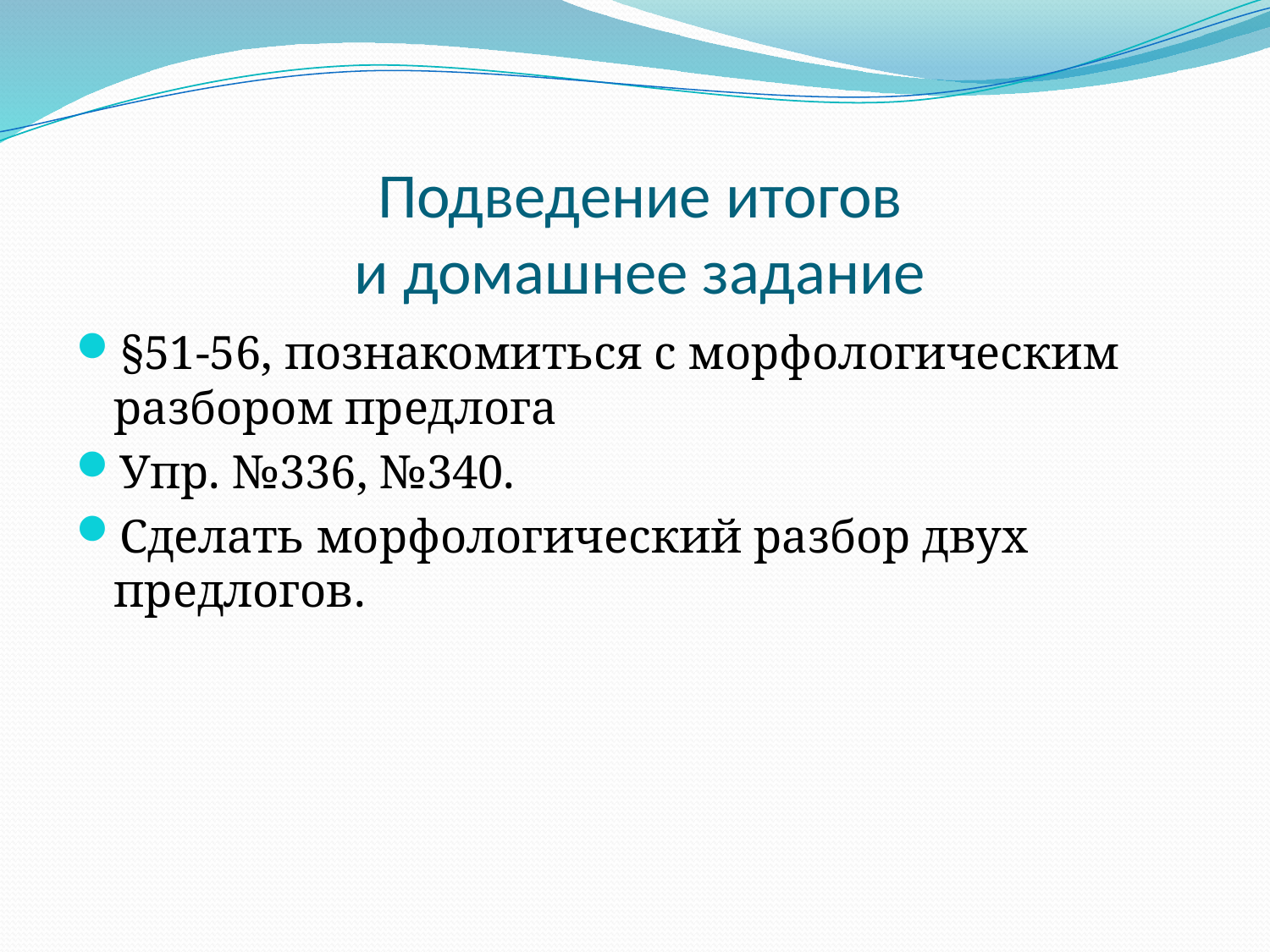

# Подведение итогов и домашнее задание
§51-56, познакомиться с морфологическим разбором предлога
Упр. №336, №340.
Сделать морфологический разбор двух предлогов.